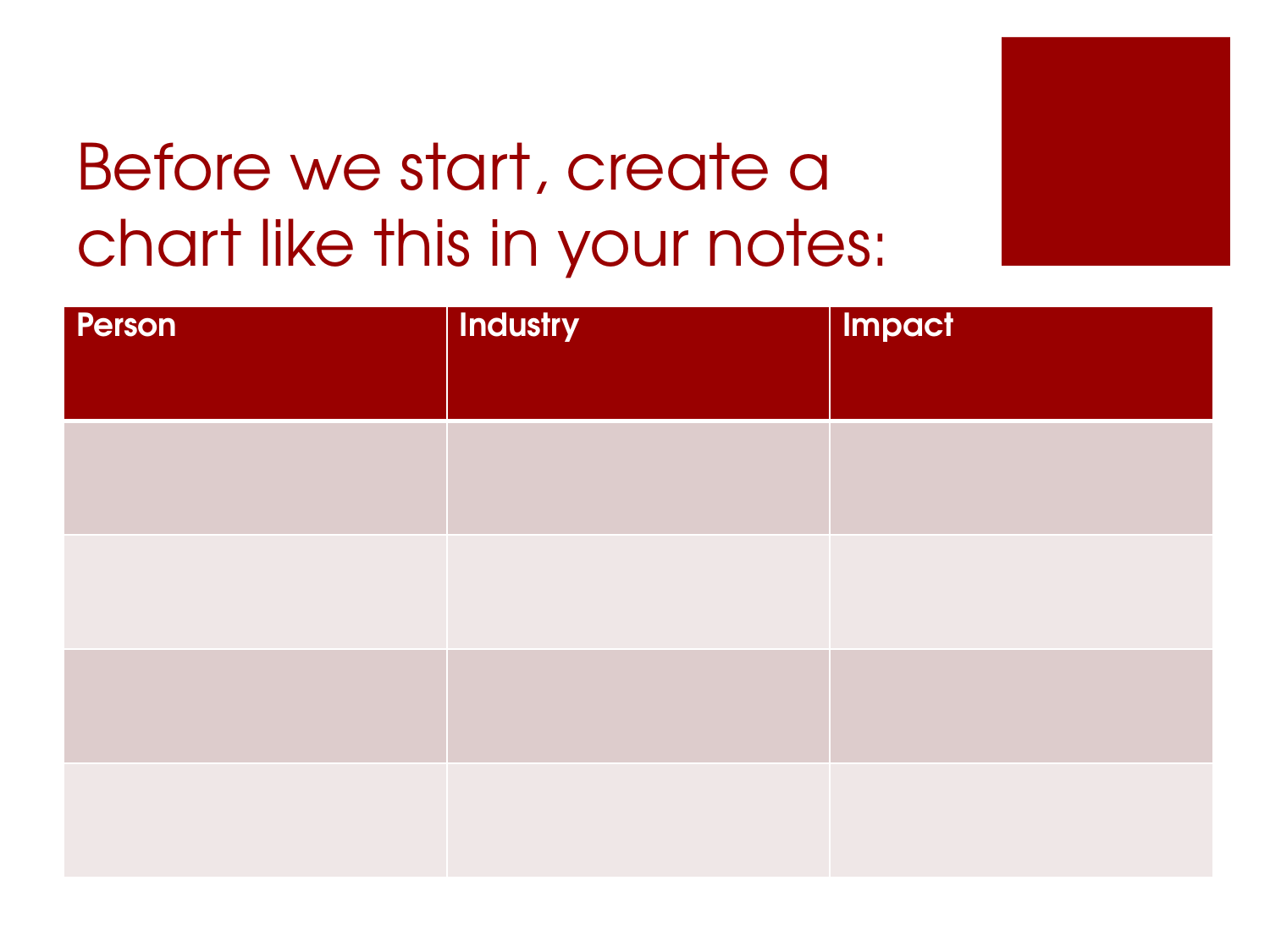

# Before we start, create a chart like this in your notes:
| Person | Industry | Impact |
| --- | --- | --- |
|  |  |  |
|  |  |  |
|  |  |  |
|  |  |  |